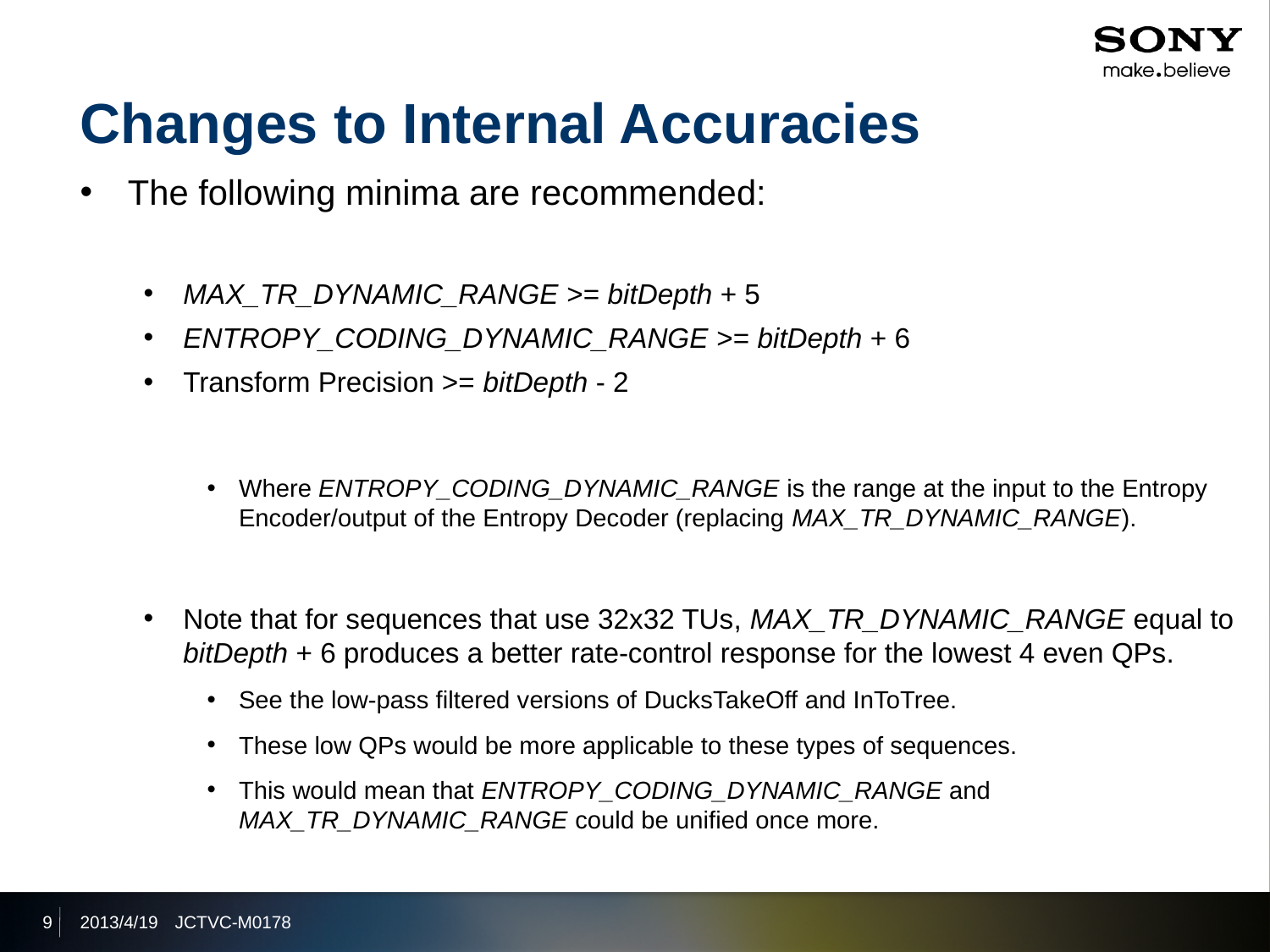

# Changes to Internal Accuracies
The following minima are recommended:

MAX_TR_DYNAMIC_RANGE >= bitDepth + 5
ENTROPY_CODING_DYNAMIC_RANGE >= bitDepth + 6
Transform Precision >= bitDepth - 2

Where ENTROPY_CODING_DYNAMIC_RANGE is the range at the input to the Entropy Encoder/output of the Entropy Decoder (replacing MAX_TR_DYNAMIC_RANGE).

Note that for sequences that use 32x32 TUs, MAX_TR_DYNAMIC_RANGE equal to bitDepth + 6 produces a better rate-control response for the lowest 4 even QPs.
See the low-pass filtered versions of DucksTakeOff and InToTree.
These low QPs would be more applicable to these types of sequences.
This would mean that ENTROPY_CODING_DYNAMIC_RANGE and MAX_TR_DYNAMIC_RANGE could be unified once more.

9
2013/4/19
JCTVC-M0178